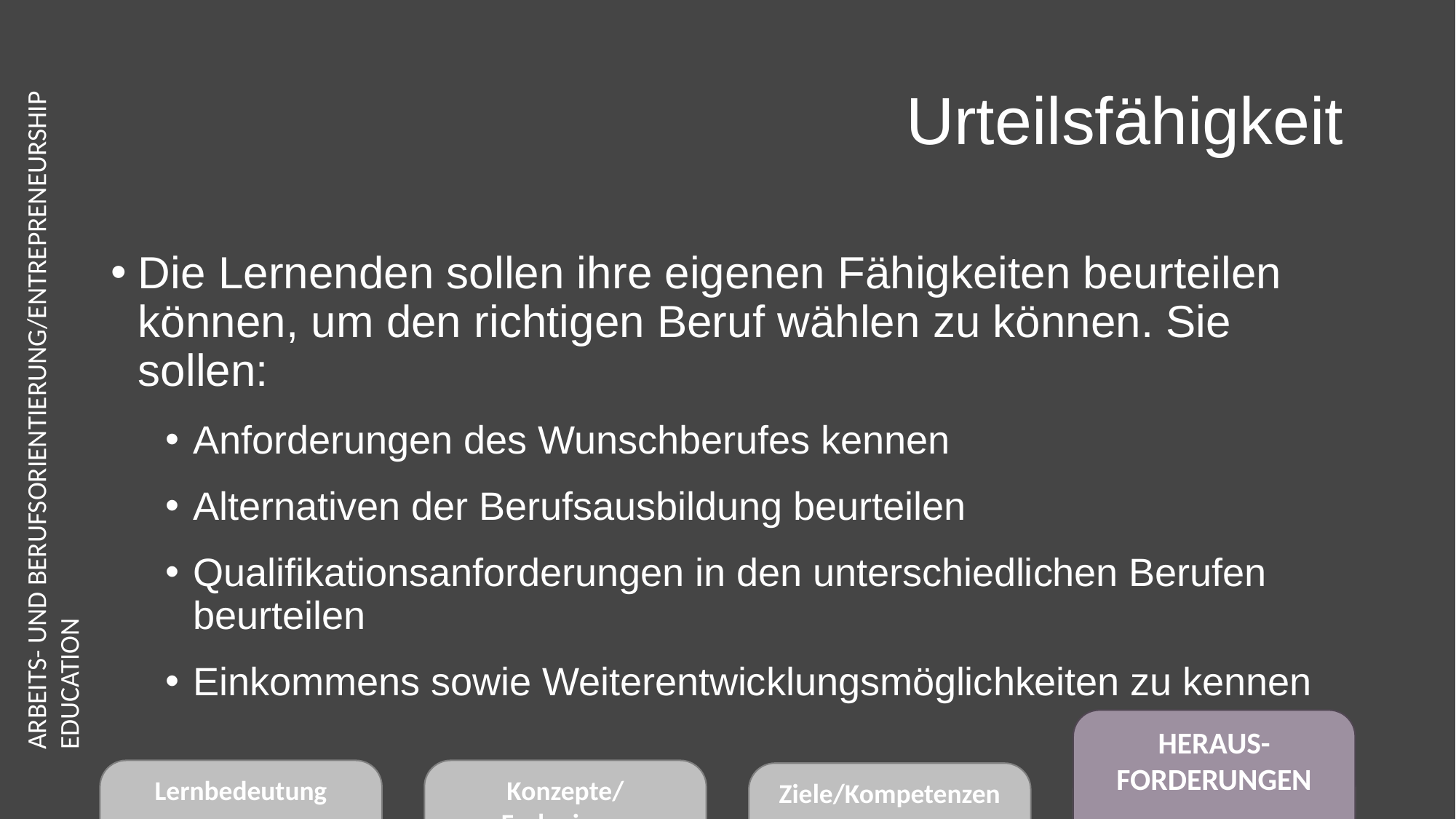

# Urteilsfähigkeit
Die Lernenden sollen ihre eigenen Fähigkeiten beurteilen können, um den richtigen Beruf wählen zu können. Sie sollen:
Anforderungen des Wunschberufes kennen
Alternativen der Berufsausbildung beurteilen
Qualifikationsanforderungen in den unterschiedlichen Berufen beurteilen
Einkommens sowie Weiterentwicklungsmöglichkeiten zu kennen